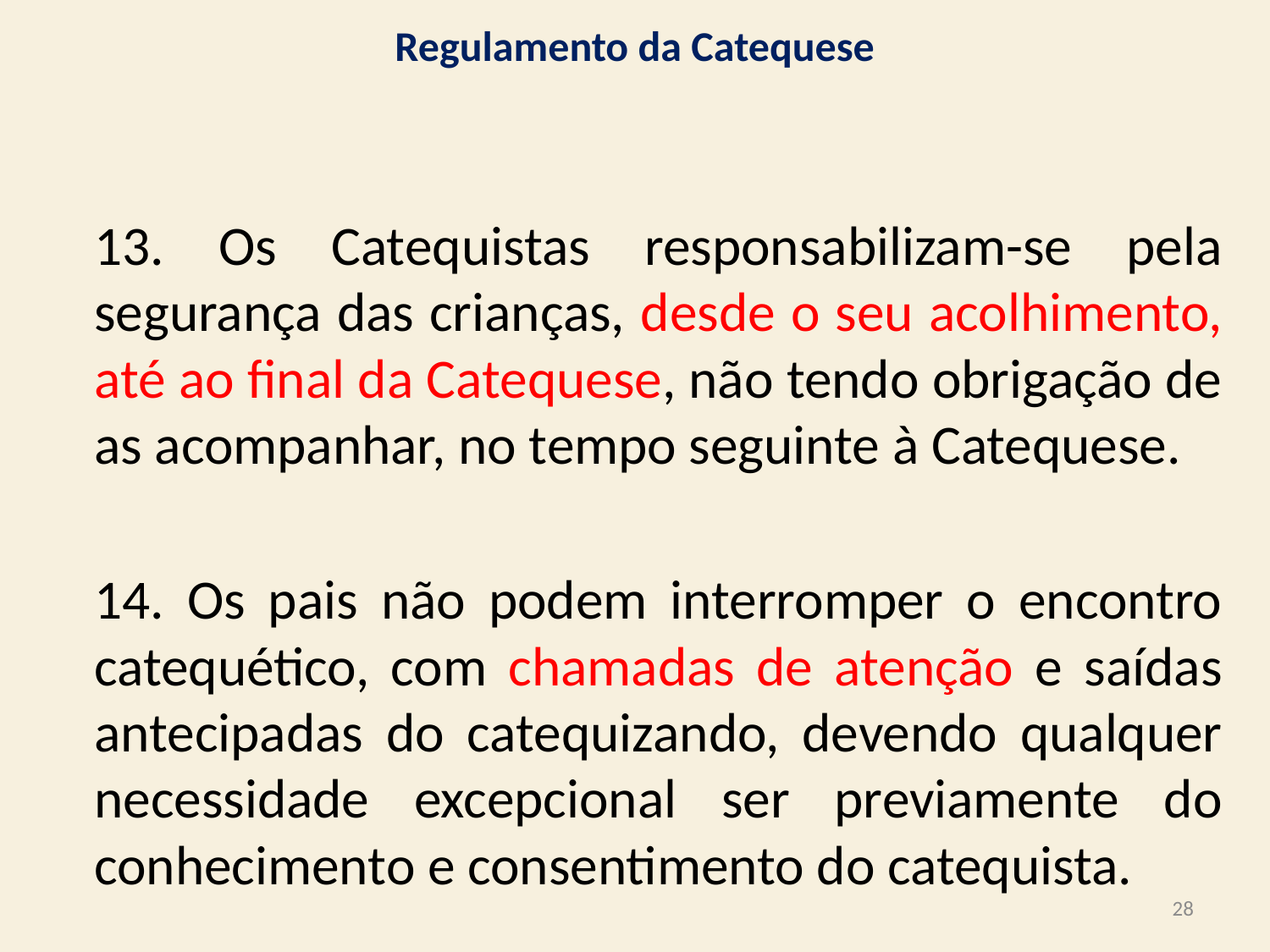

# Regulamento da Catequese

	13. Os Catequistas responsabilizam-se pela segurança das crianças, desde o seu acolhimento, até ao final da Catequese, não tendo obrigação de as acompanhar, no tempo seguinte à Catequese.

	14. Os pais não podem interromper o encontro catequético, com chamadas de atenção e saídas antecipadas do catequizando, devendo qualquer necessidade excepcional ser previamente do conhecimento e consentimento do catequista.

28